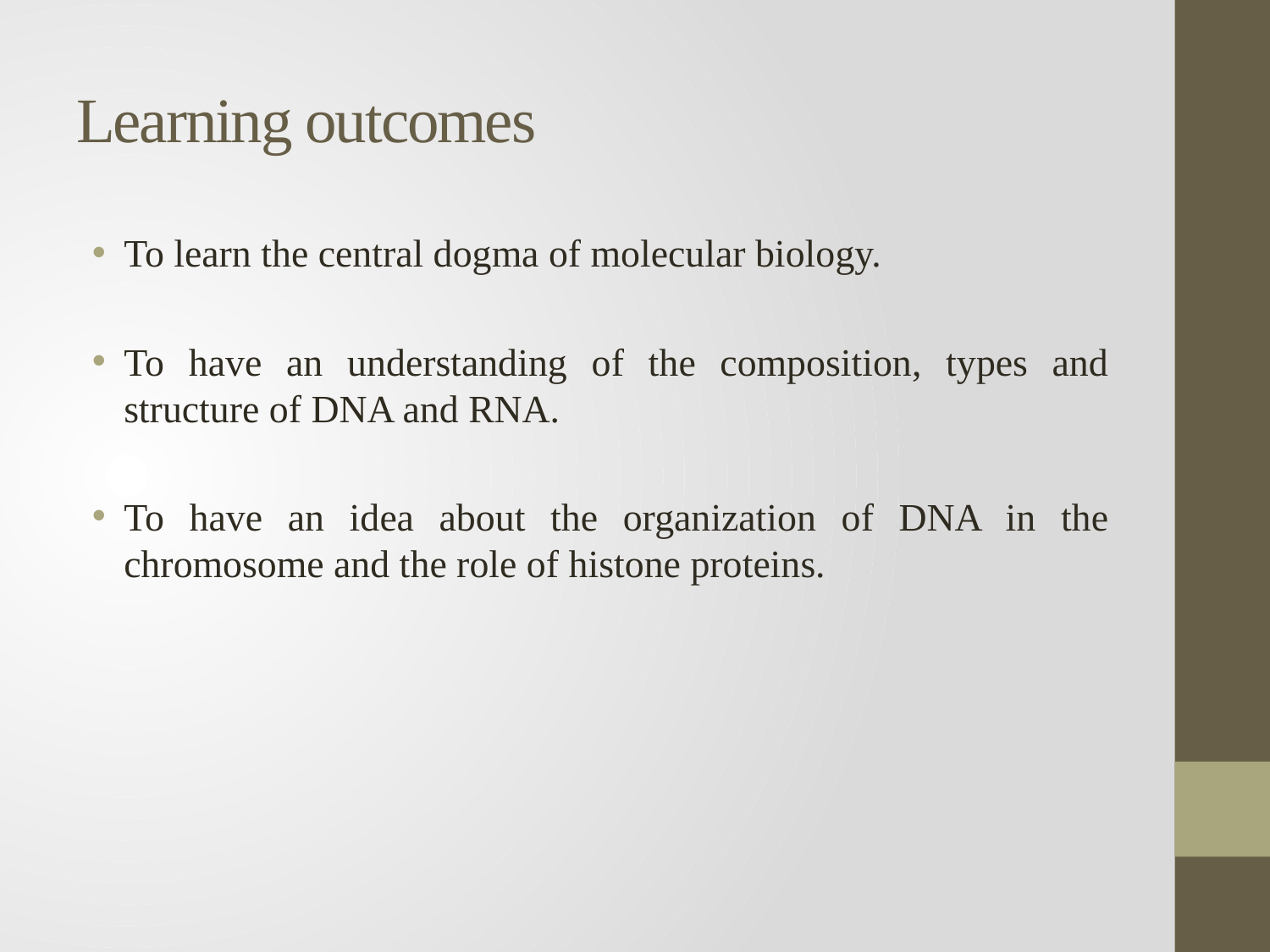

# Learning outcomes
To learn the central dogma of molecular biology.

To have an understanding of the composition, types and structure of DNA and RNA.

To have an idea about the organization of DNA in the chromosome and the role of histone proteins.